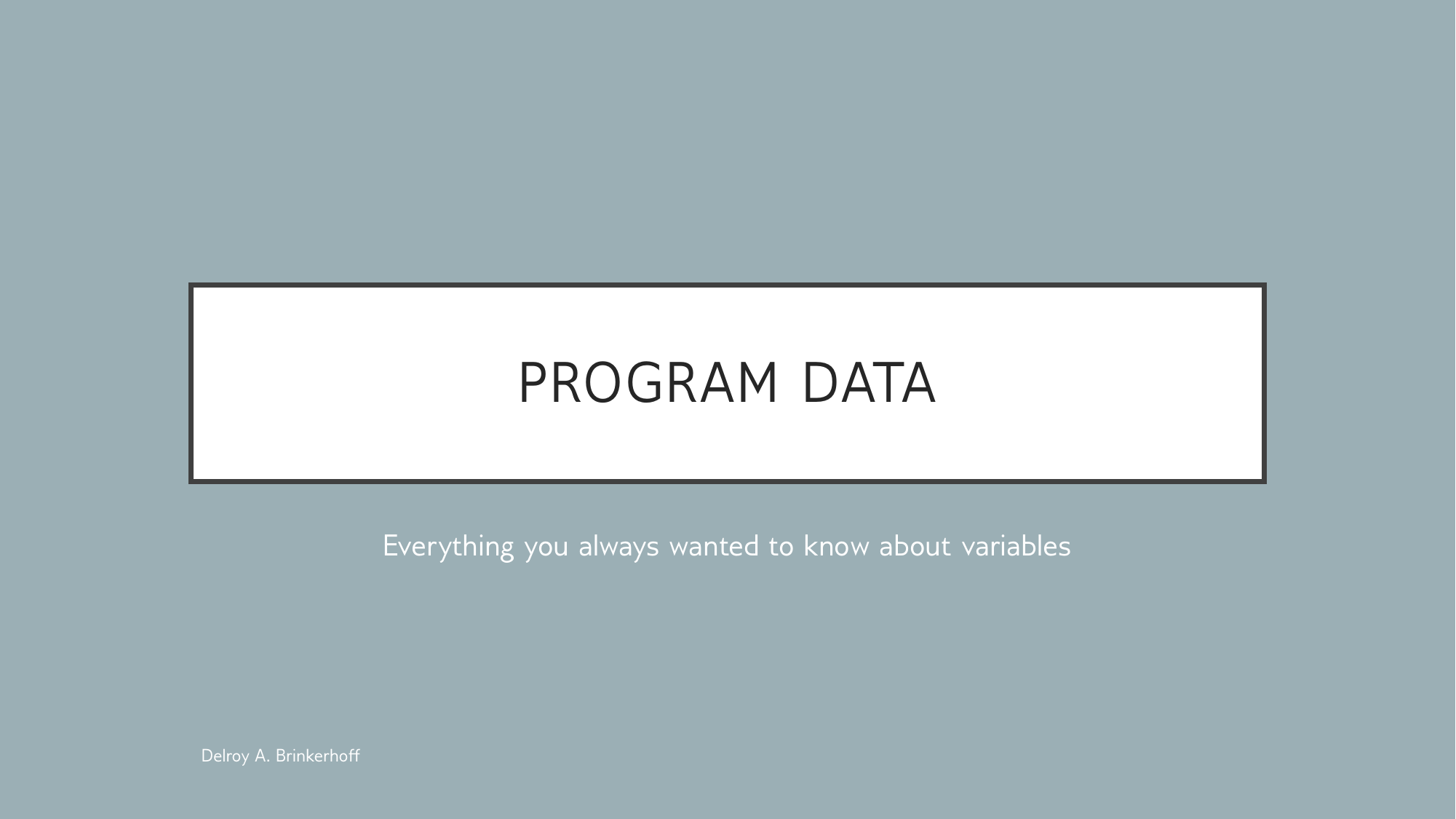

# Program Data
Everything you always wanted to know about variables
Delroy A. Brinkerhoff